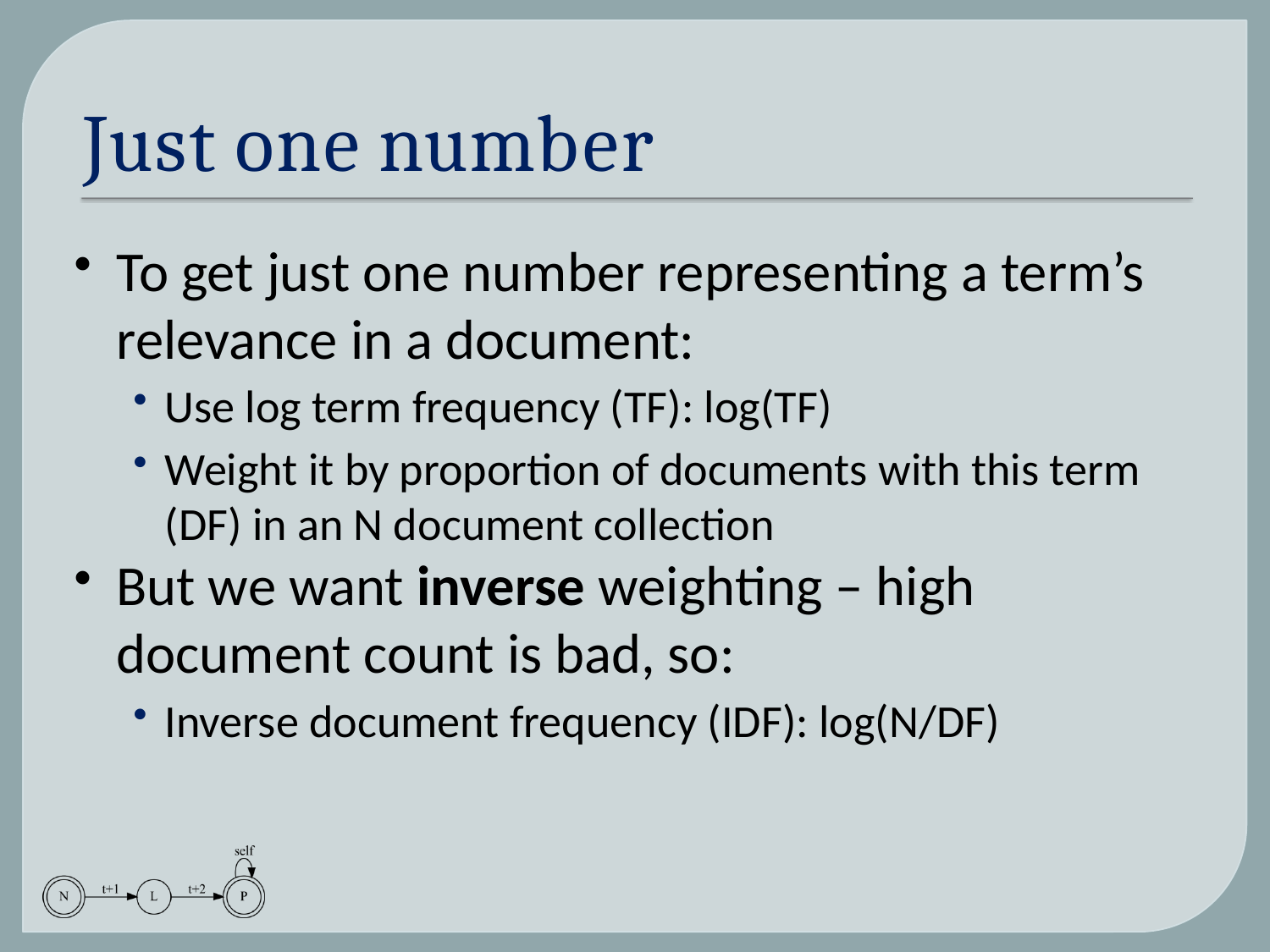

# Just one number
To get just one number representing a term’s relevance in a document:
Use log term frequency (TF): log(TF)
Weight it by proportion of documents with this term (DF) in an N document collection
But we want inverse weighting – high document count is bad, so:
Inverse document frequency (IDF): log(N/DF)